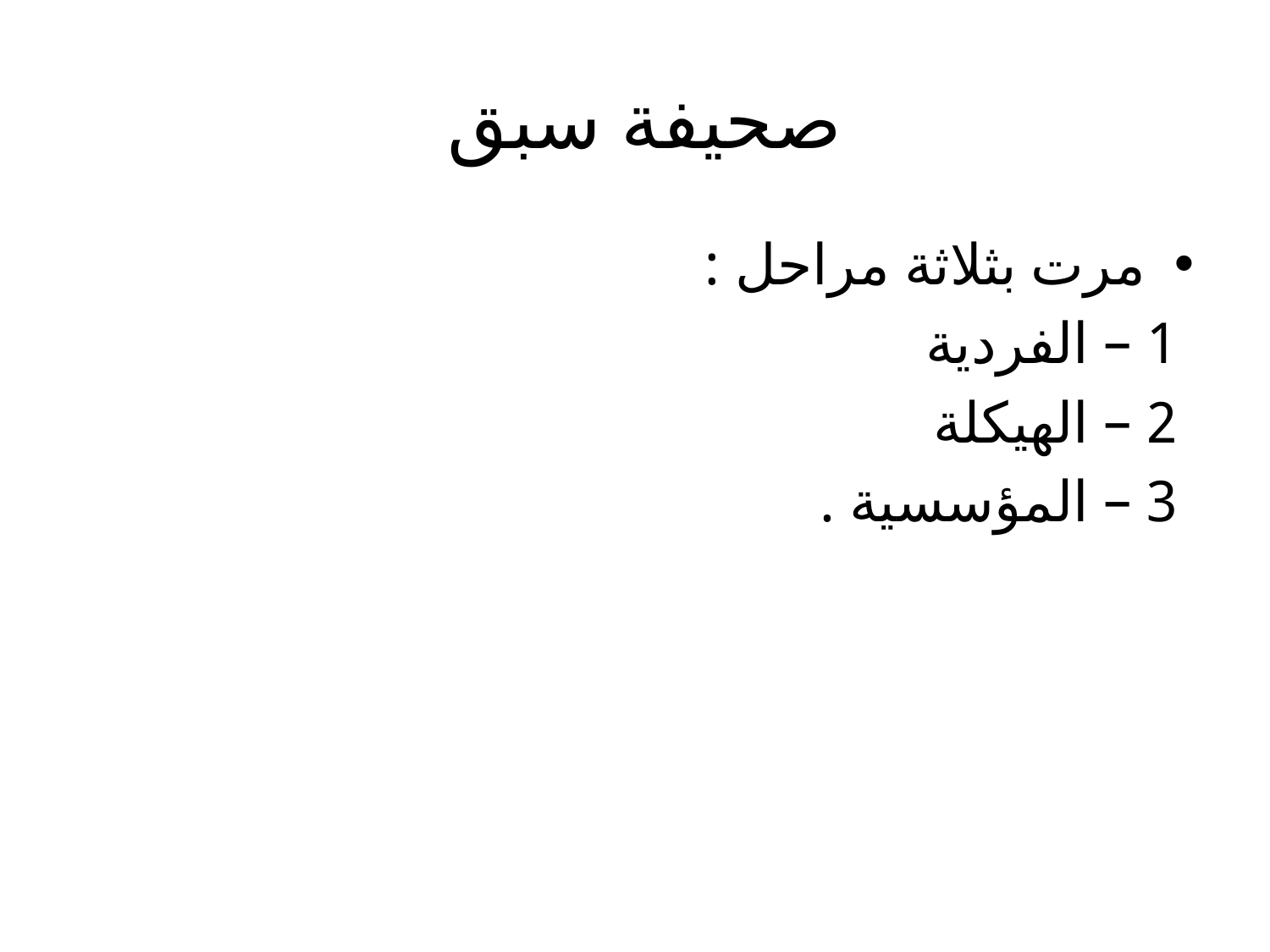

# صحيفة سبق
مرت بثلاثة مراحل :
1 – الفردية
2 – الهيكلة
3 – المؤسسية .